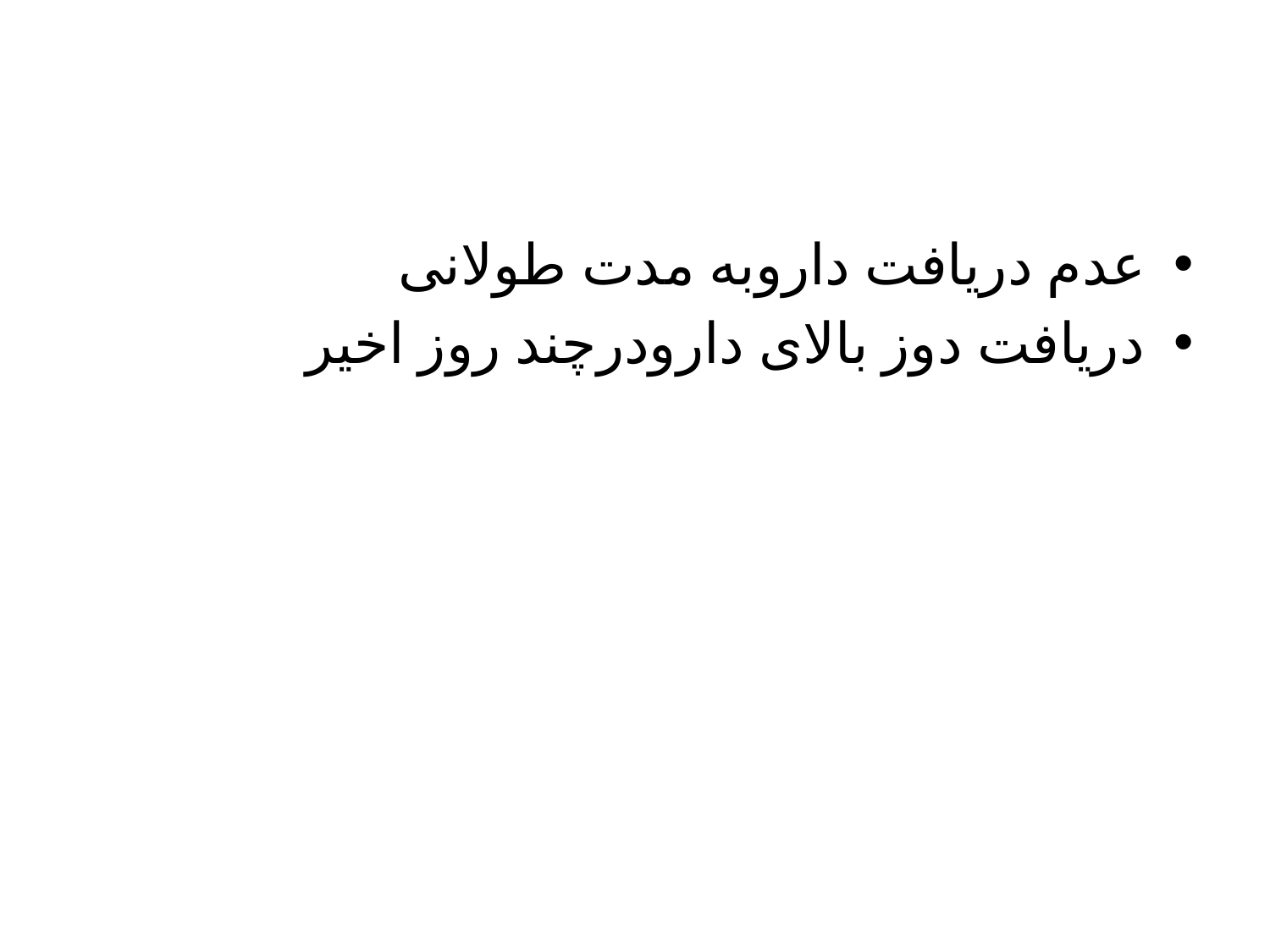

#
عدم دریافت داروبه مدت طولانی
دریافت دوز بالای دارودرچند روز اخیر